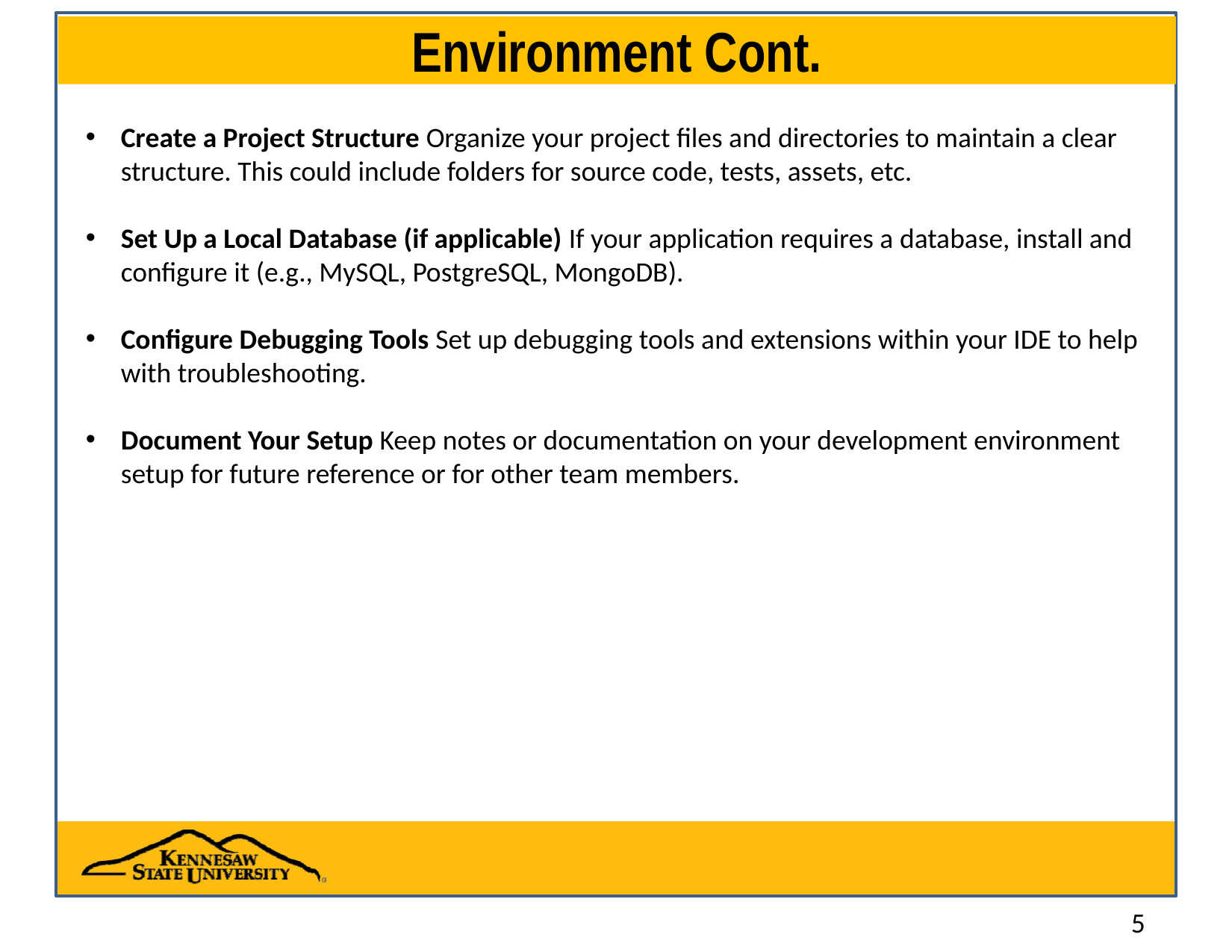

# Environment Cont.
Create a Project Structure Organize your project files and directories to maintain a clear structure. This could include folders for source code, tests, assets, etc.

Set Up a Local Database (if applicable) If your application requires a database, install and configure it (e.g., MySQL, PostgreSQL, MongoDB).

Configure Debugging Tools Set up debugging tools and extensions within your IDE to help with troubleshooting.

Document Your Setup Keep notes or documentation on your development environment setup for future reference or for other team members.